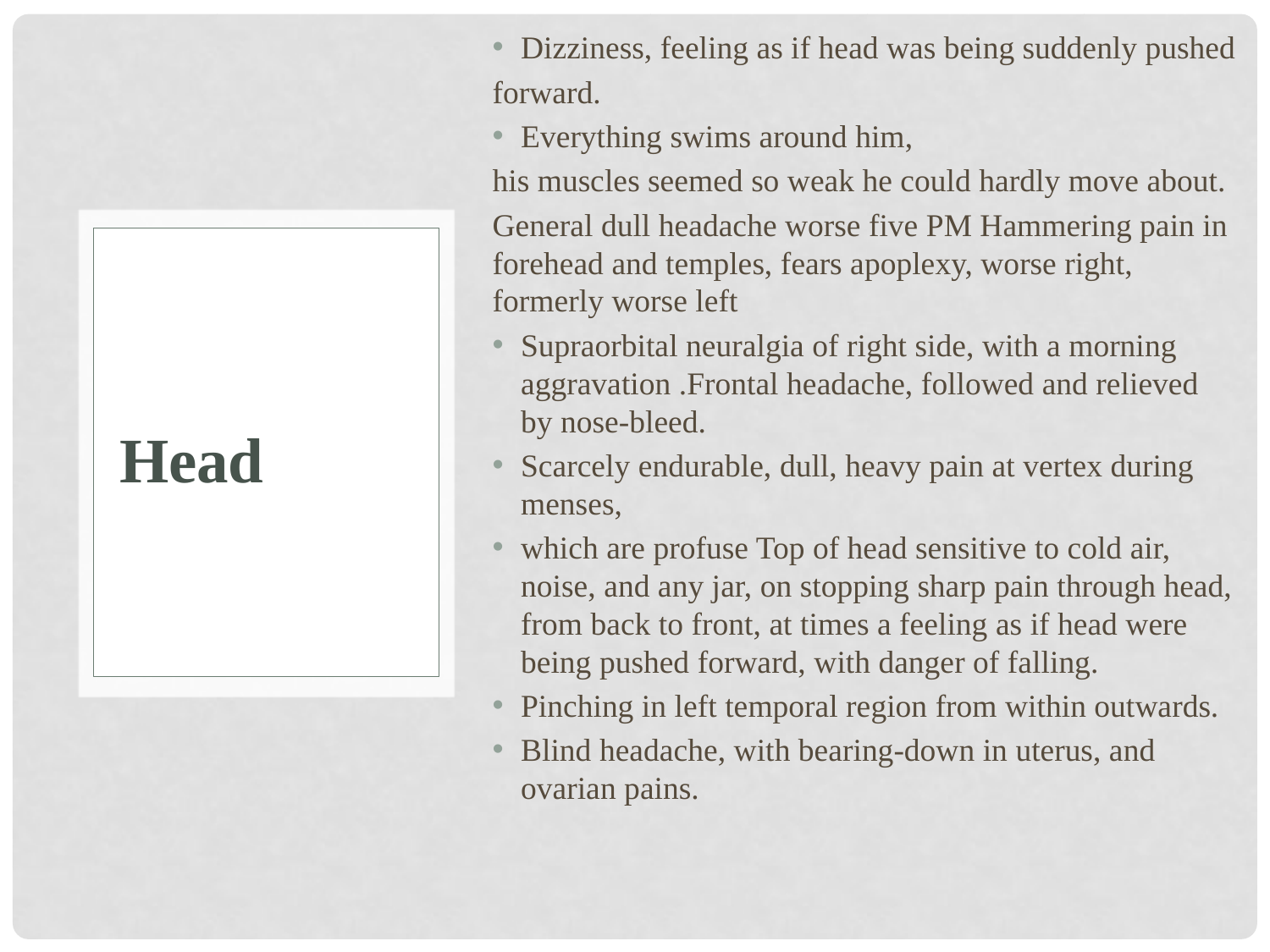

Dizziness, feeling as if head was being suddenly pushed
forward.
Everything swims around him,
his muscles seemed so weak he could hardly move about.
General dull headache worse five PM Hammering pain in forehead and temples, fears apoplexy, worse right, formerly worse left
Supraorbital neuralgia of right side, with a morning aggravation .Frontal headache, followed and relieved by nose-bleed.
Scarcely endurable, dull, heavy pain at vertex during menses,
which are profuse Top of head sensitive to cold air, noise, and any jar, on stopping sharp pain through head, from back to front, at times a feeling as if head were being pushed forward, with danger of falling.
Pinching in left temporal region from within outwards.
Blind headache, with bearing-down in uterus, and ovarian pains.

#
Head